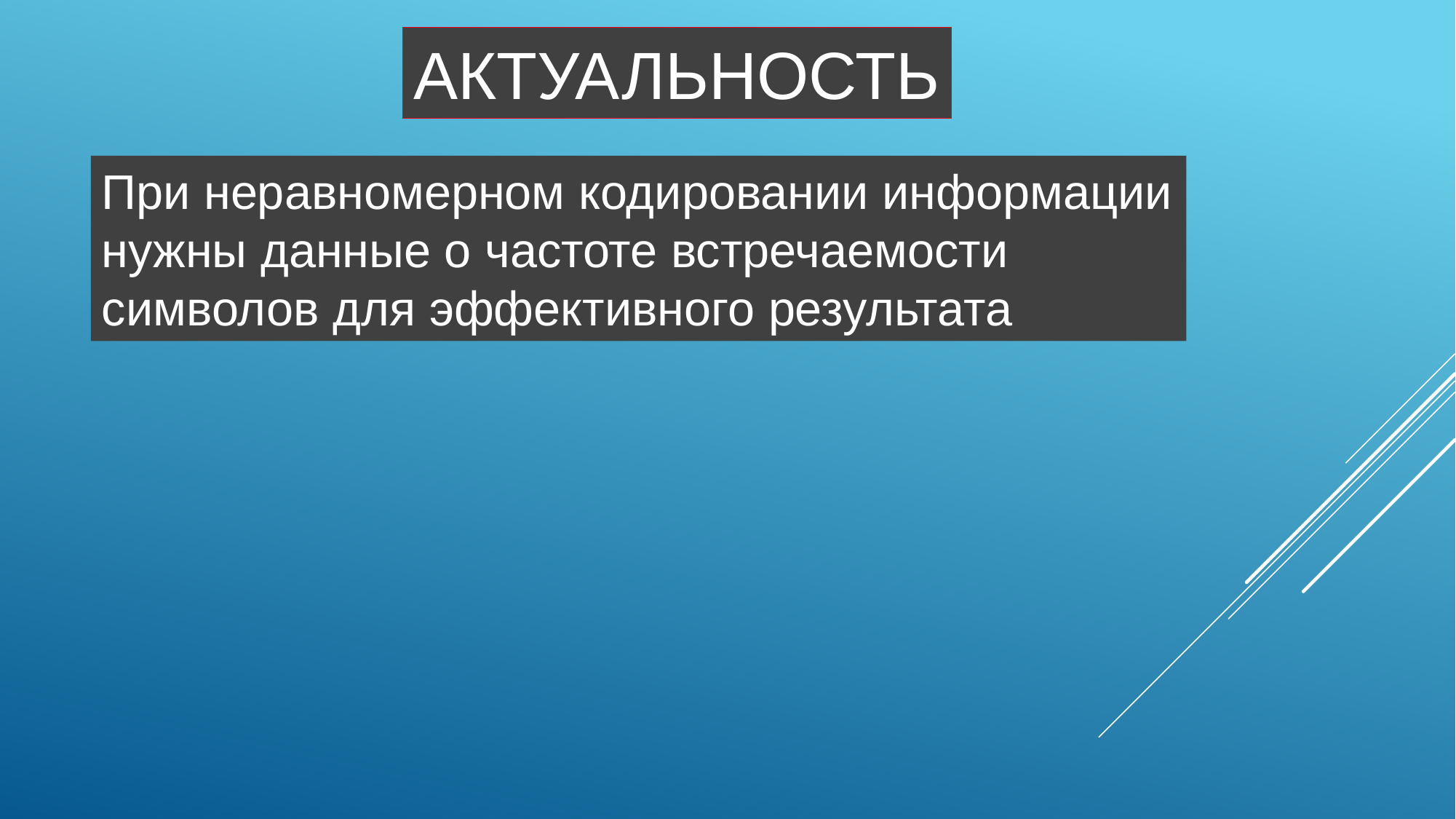

АКТУАЛЬНОСТЬ
При неравномерном кодировании информации нужны данные о частоте встречаемости символов для эффективного результата